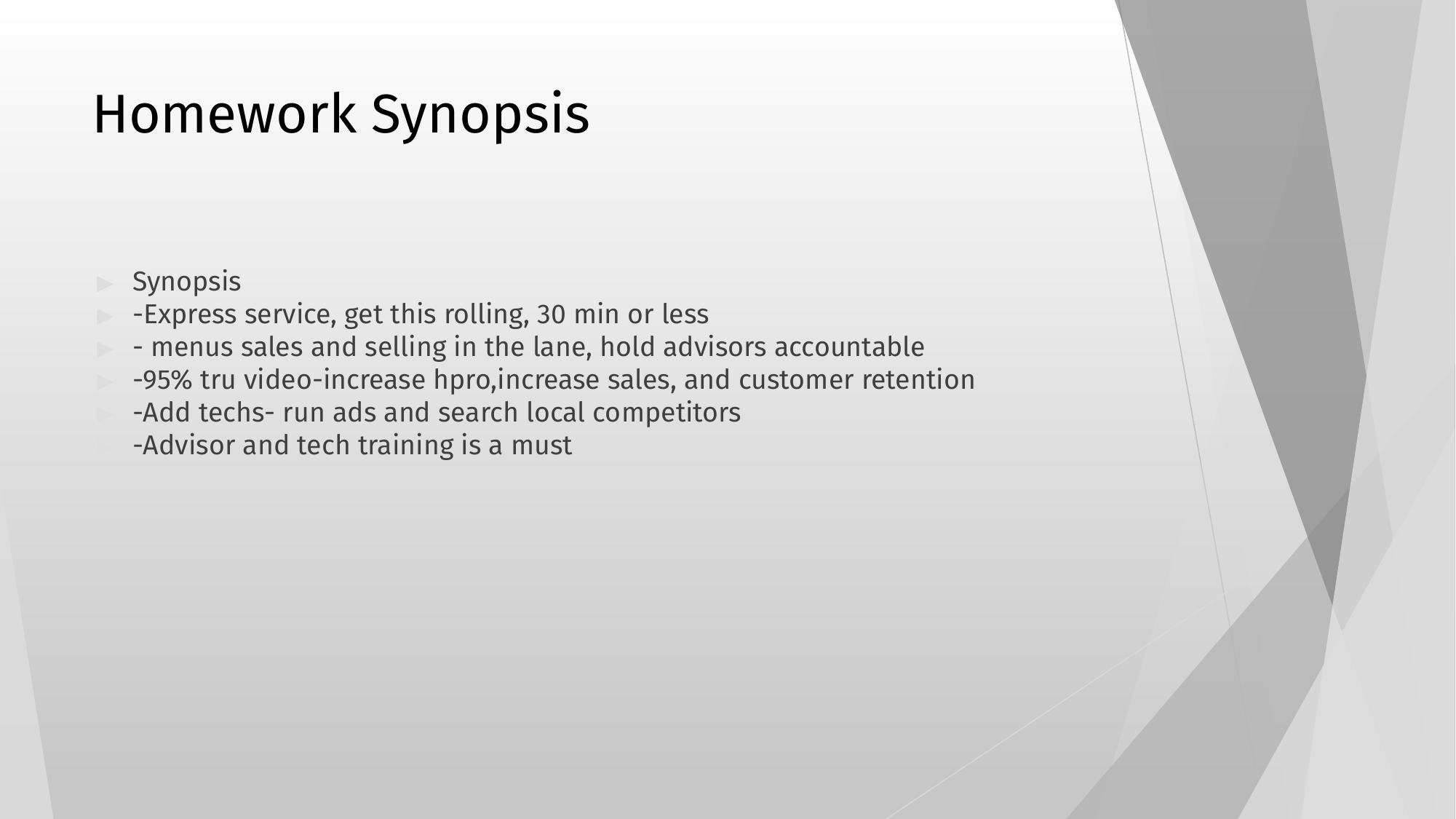

# Homework Synopsis
Synopsis
-Express service, get this rolling, 30 min or less
- menus sales and selling in the lane, hold advisors accountable
-95% tru video-increase hpro,increase sales, and customer retention
-Add techs- run ads and search local competitors
-Advisor and tech training is a must